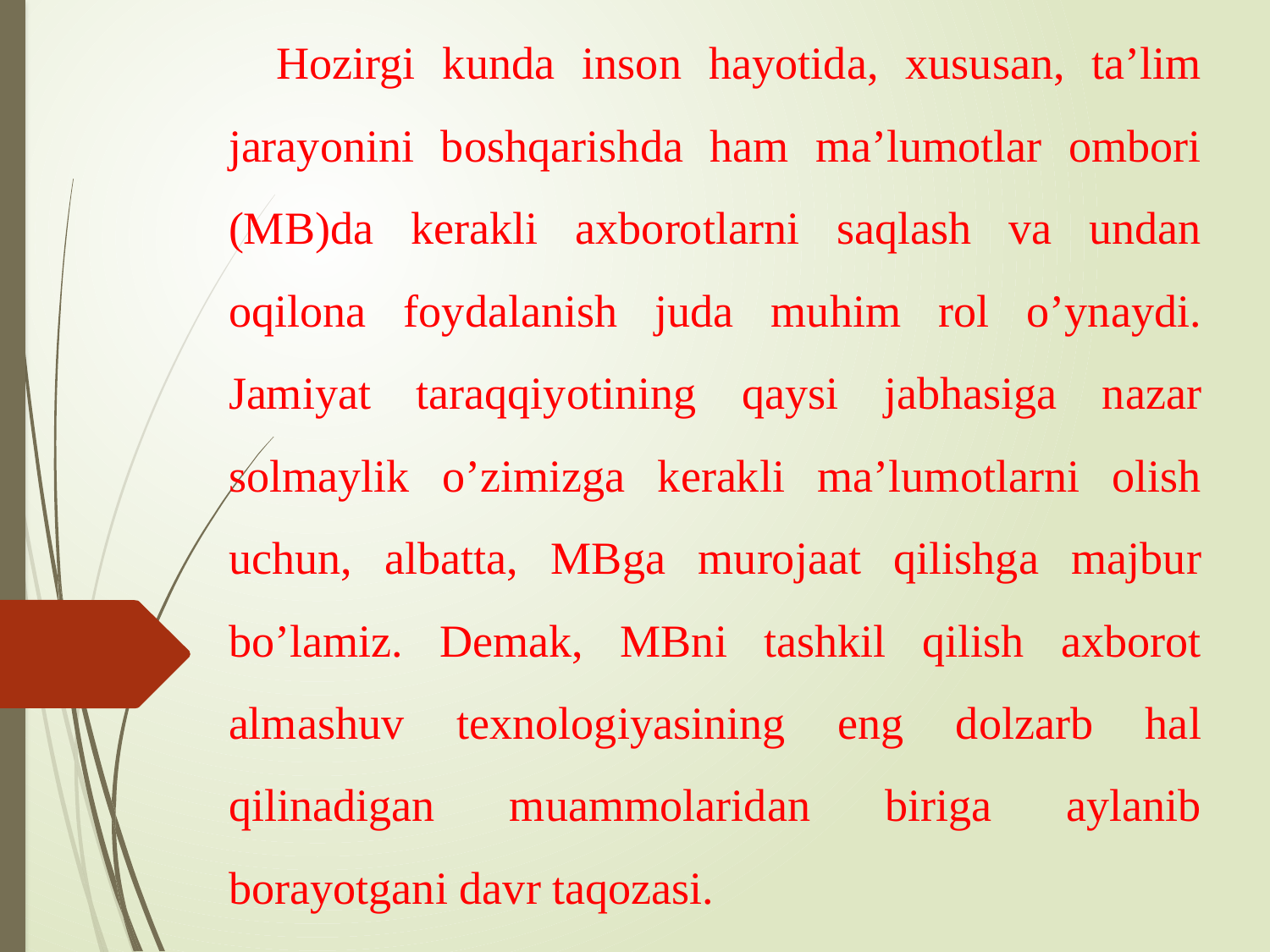

Hozirgi kunda inson hayotida, xususan, ta’lim jarayonini boshqarishda ham ma’lumotlar ombori (MB)da kerakli axborotlarni saqlash va undan oqilona foydalanish juda muhim rol o’ynaydi. Jamiyat taraqqiyotining qaysi jabhasiga nazar solmaylik o’zimizga kerakli ma’lumotlarni olish uchun, albatta, MBga murojaat qilishga majbur bo’lamiz. Demak, MBni tashkil qilish axborot almashuv texnologiyasining eng dolzarb hal qilinadigan muammolaridan biriga aylanib borayotgani davr taqozasi.